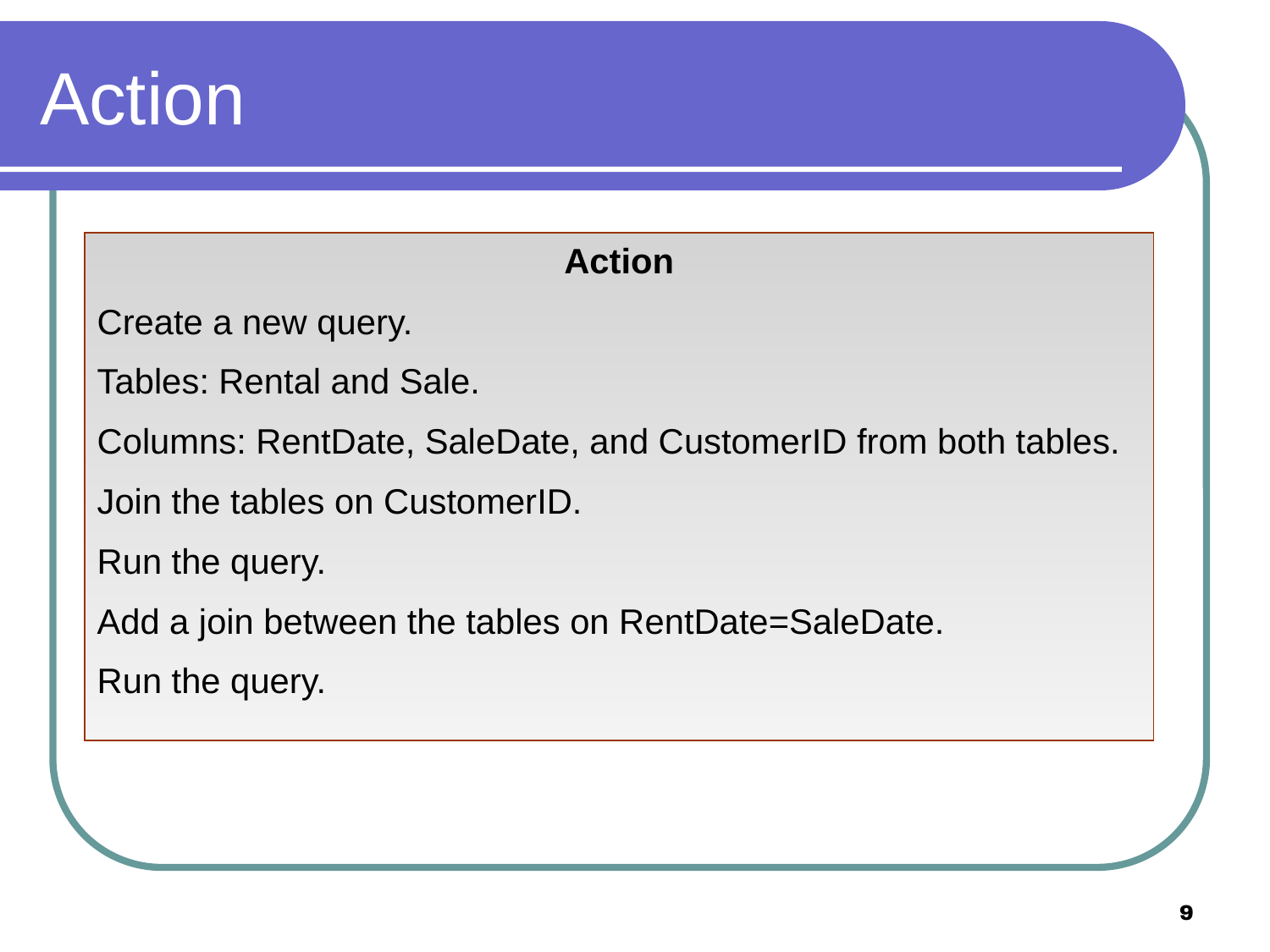

# Action
Action
Create a new query.
Tables: Rental and Sale.
Columns: RentDate, SaleDate, and CustomerID from both tables.
Join the tables on CustomerID.
Run the query.
Add a join between the tables on RentDate=SaleDate.
Run the query.
9